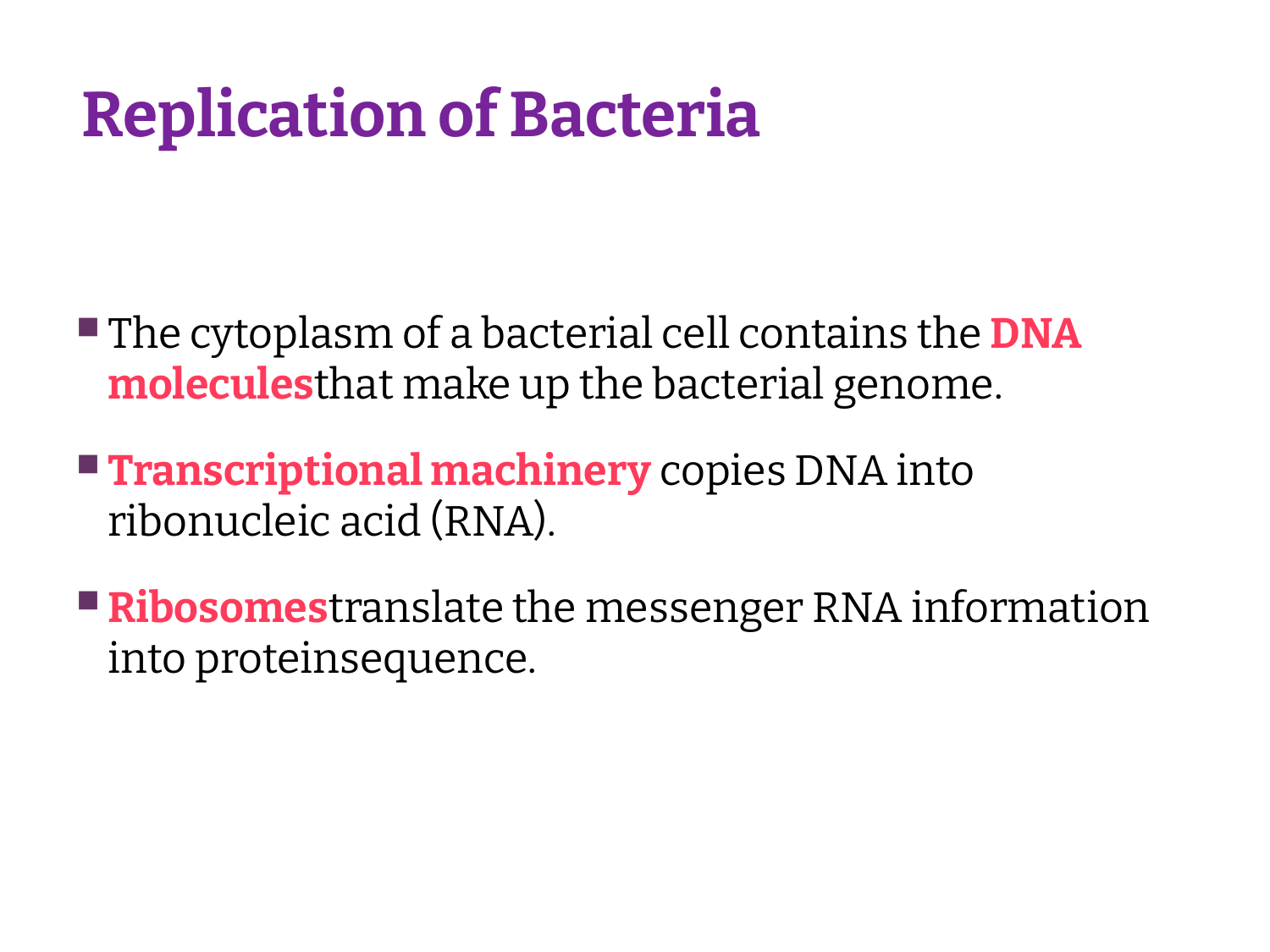

# Replication of Bacteria

The cytoplasm of a bacterial cell contains the DNA moleculesthat make up the bacterial genome.
Transcriptional machinery copies DNA into ribonucleic acid (RNA).
Ribosomestranslate the messenger RNA information into proteinsequence.